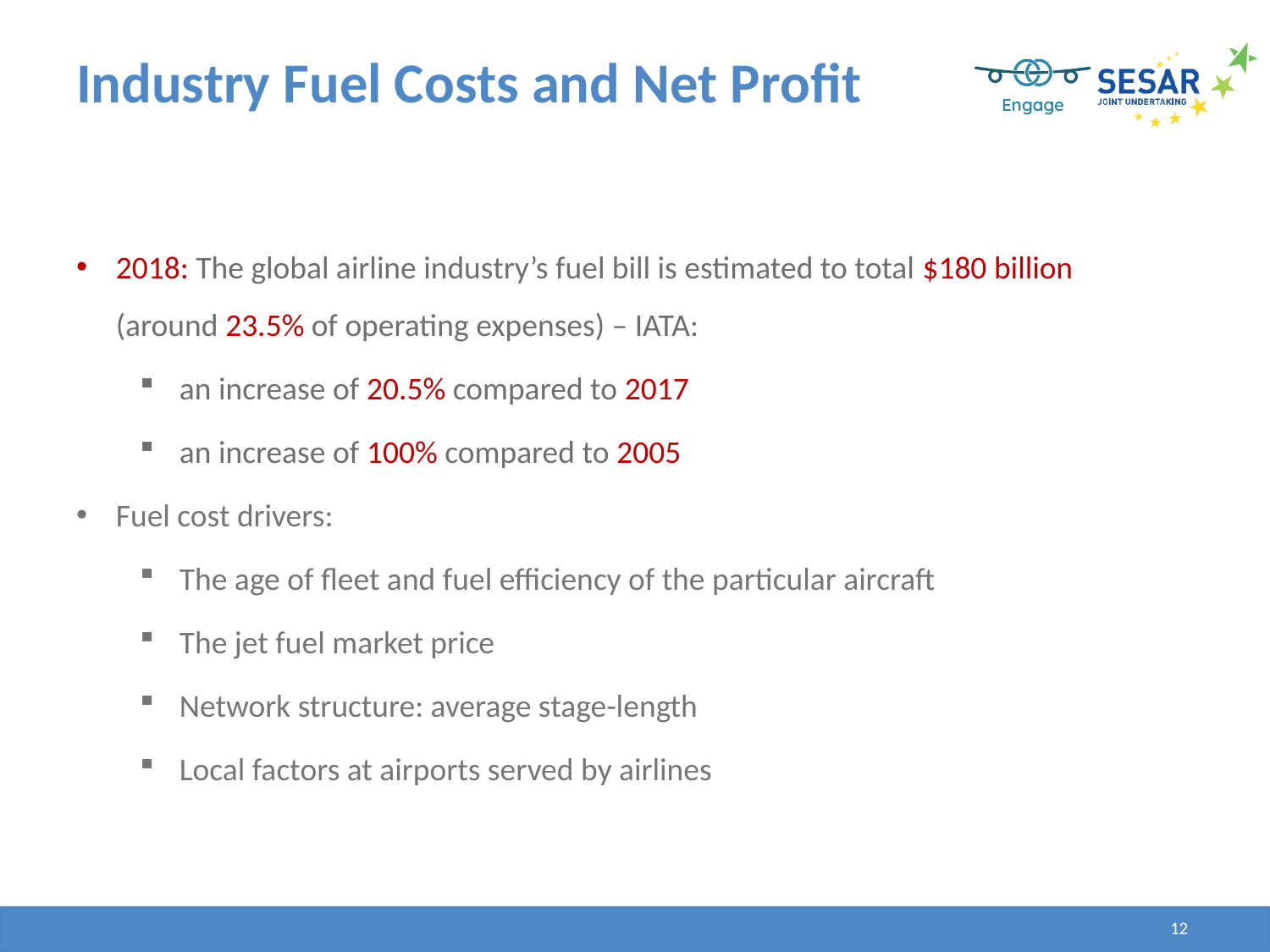

# Industry Fuel Costs and Net Profit
2018: The global airline industry’s fuel bill is estimated to total $180 billion (around 23.5% of operating expenses) – IATA:
an increase of 20.5% compared to 2017
an increase of 100% compared to 2005
Fuel cost drivers:
The age of fleet and fuel efficiency of the particular aircraft
The jet fuel market price
Network structure: average stage-length
Local factors at airports served by airlines
12